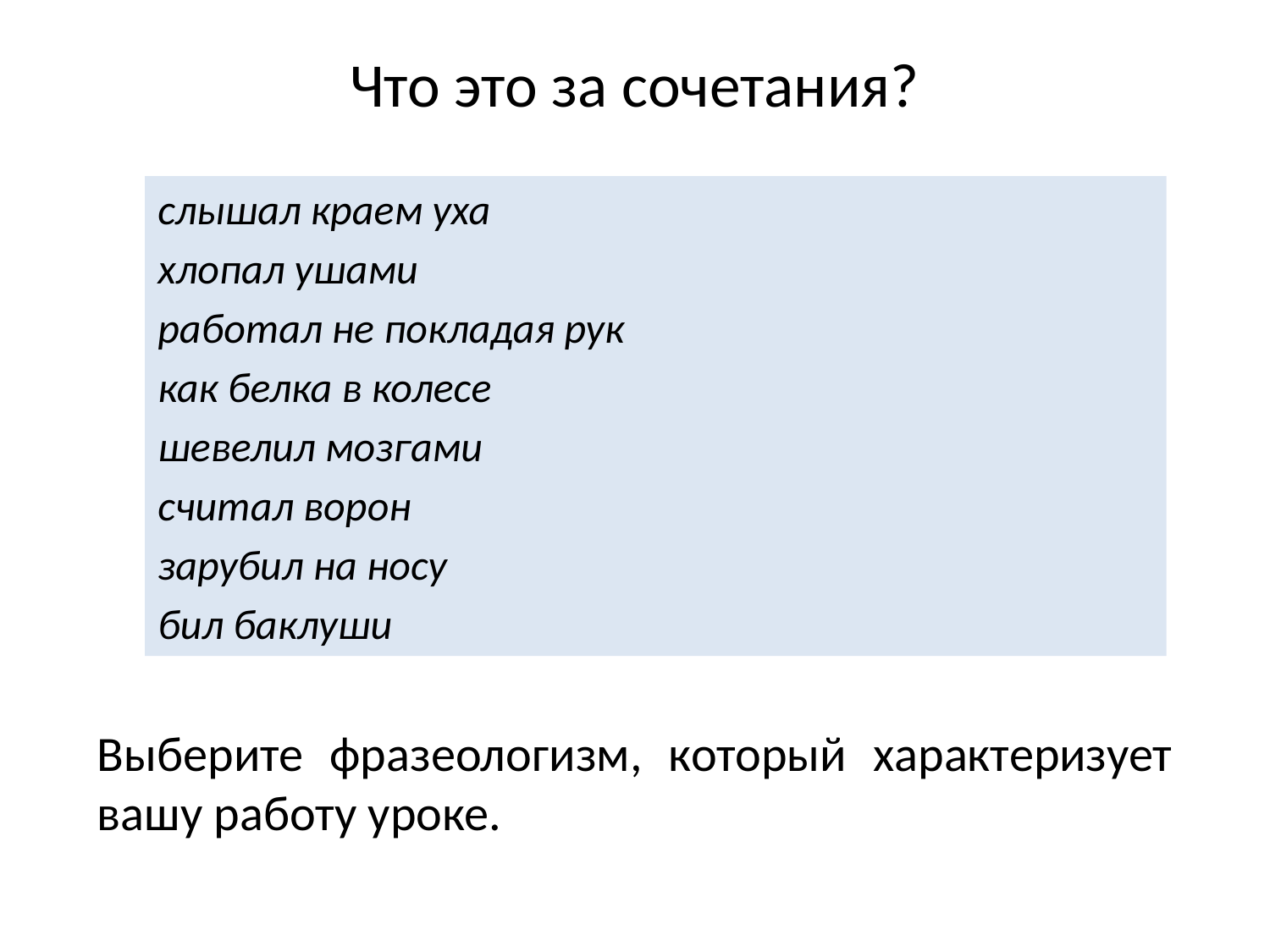

# Что это за сочетания?
слышал краем уха
хлопал ушами
работал не покладая рук
как белка в колесе
шевелил мозгами
считал ворон
зарубил на носу
бил баклуши

Выберите фразеологизм, который характеризует вашу работу уроке.